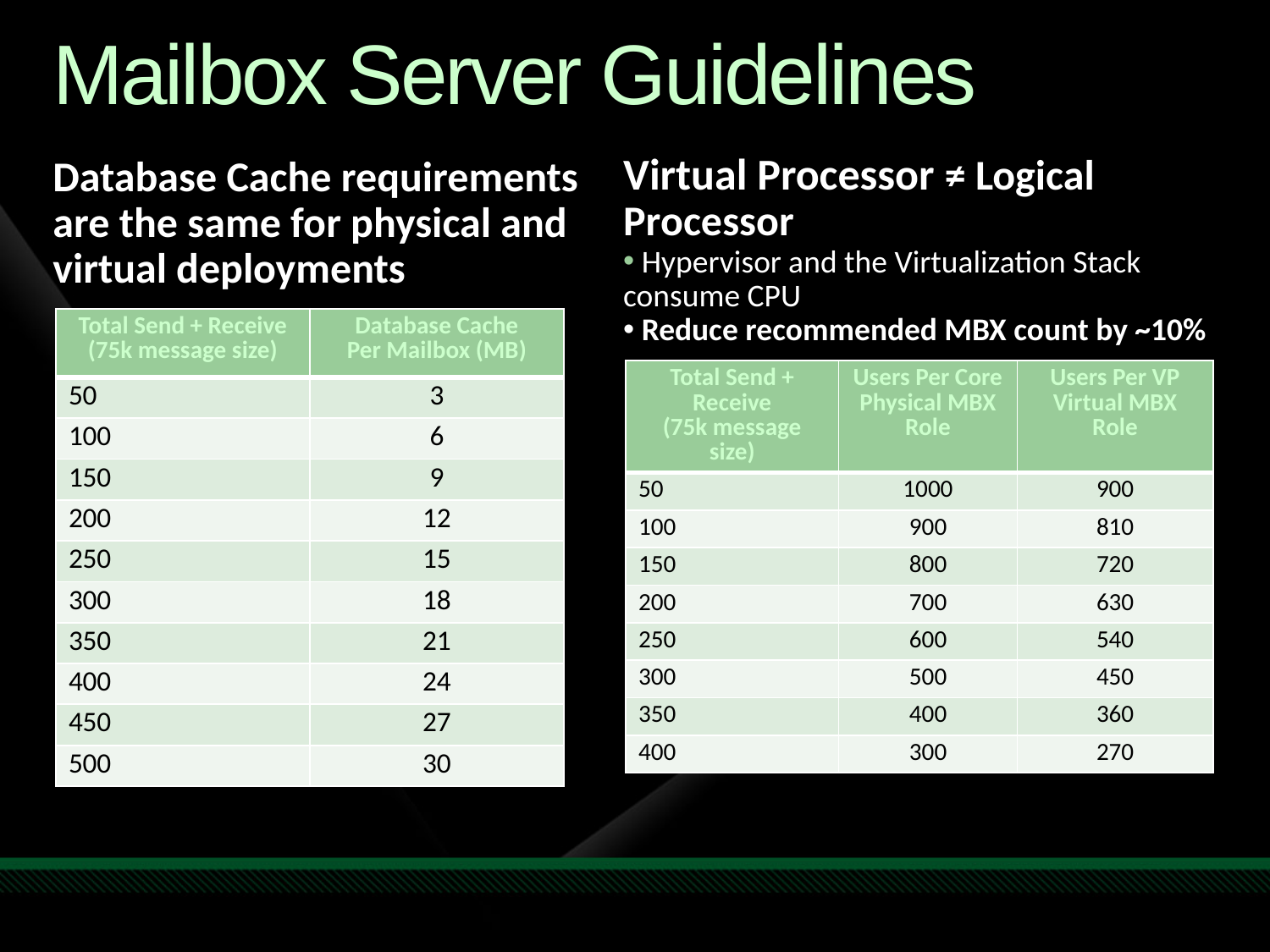

# Mailbox Server Guidelines
Virtual Processor ≠ Logical Processor
 Hypervisor and the Virtualization Stack consume CPU
 Reduce recommended MBX count by ~10%
Database Cache requirements are the same for physical and virtual deployments
| Total Send + Receive (75k message size) | Database Cache Per Mailbox (MB) |
| --- | --- |
| 50 | 3 |
| 100 | 6 |
| 150 | 9 |
| 200 | 12 |
| 250 | 15 |
| 300 | 18 |
| 350 | 21 |
| 400 | 24 |
| 450 | 27 |
| 500 | 30 |
| Total Send + Receive (75k message size) | Users Per Core Physical MBX Role | Users Per VP Virtual MBX Role |
| --- | --- | --- |
| 50 | 1000 | 900 |
| 100 | 900 | 810 |
| 150 | 800 | 720 |
| 200 | 700 | 630 |
| 250 | 600 | 540 |
| 300 | 500 | 450 |
| 350 | 400 | 360 |
| 400 | 300 | 270 |